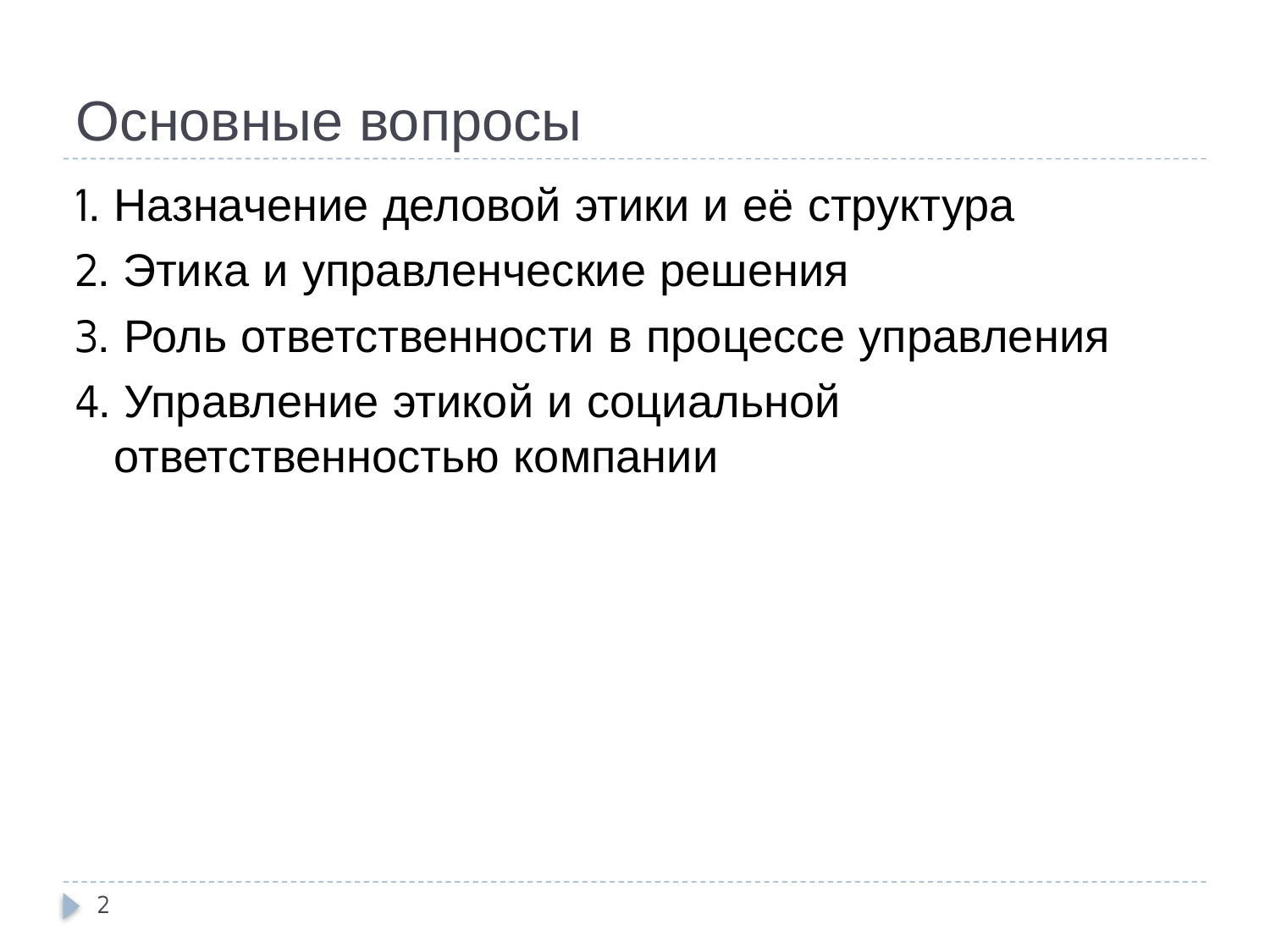

# Основные вопросы
1. Назначение деловой этики и её структура
2. Этика и управленческие решения
3. Роль ответственности в процессе управления
4. Управление этикой и социальной ответственностью компании
2